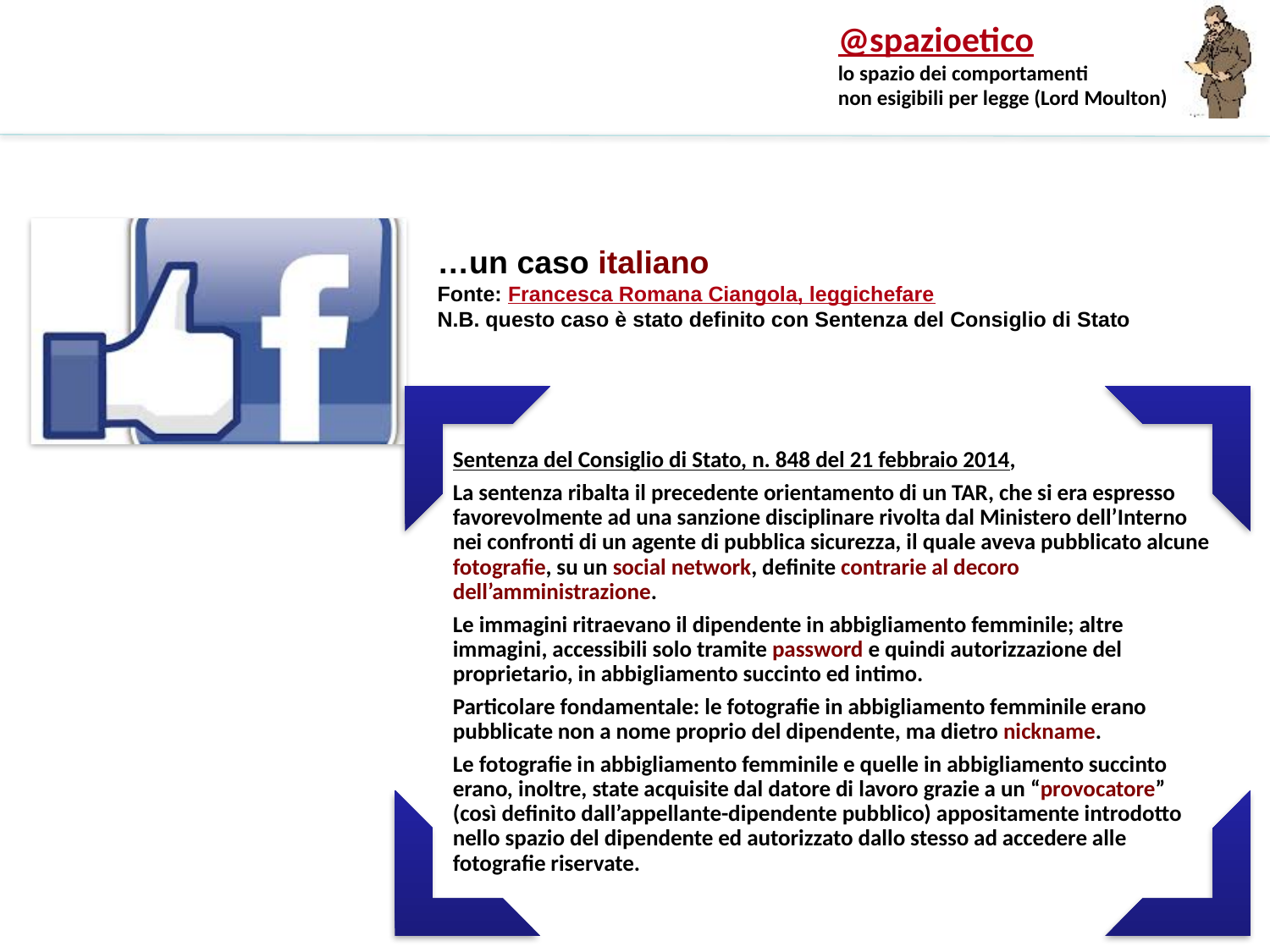

Sentenza del Consiglio di Stato, n. 848 del 21 febbraio 2014,
La sentenza ribalta il precedente orientamento di un TAR, che si era espresso favorevolmente ad una sanzione disciplinare rivolta dal Ministero dell’Interno nei confronti di un agente di pubblica sicurezza, il quale aveva pubblicato alcune fotografie, su un social network, definite contrarie al decoro dell’amministrazione.
Le immagini ritraevano il dipendente in abbigliamento femminile; altre  immagini, accessibili solo tramite password e quindi autorizzazione del proprietario, in abbigliamento succinto ed intimo.
Particolare fondamentale: le fotografie in abbigliamento femminile erano pubblicate non a nome proprio del dipendente, ma dietro nickname.
Le fotografie in abbigliamento femminile e quelle in abbigliamento succinto erano, inoltre, state acquisite dal datore di lavoro grazie a un “provocatore” (così definito dall’appellante-dipendente pubblico) appositamente introdotto nello spazio del dipendente ed autorizzato dallo stesso ad accedere alle fotografie riservate.
…un caso italiano
Fonte: Francesca Romana Ciangola, leggichefare
N.B. questo caso è stato definito con Sentenza del Consiglio di Stato